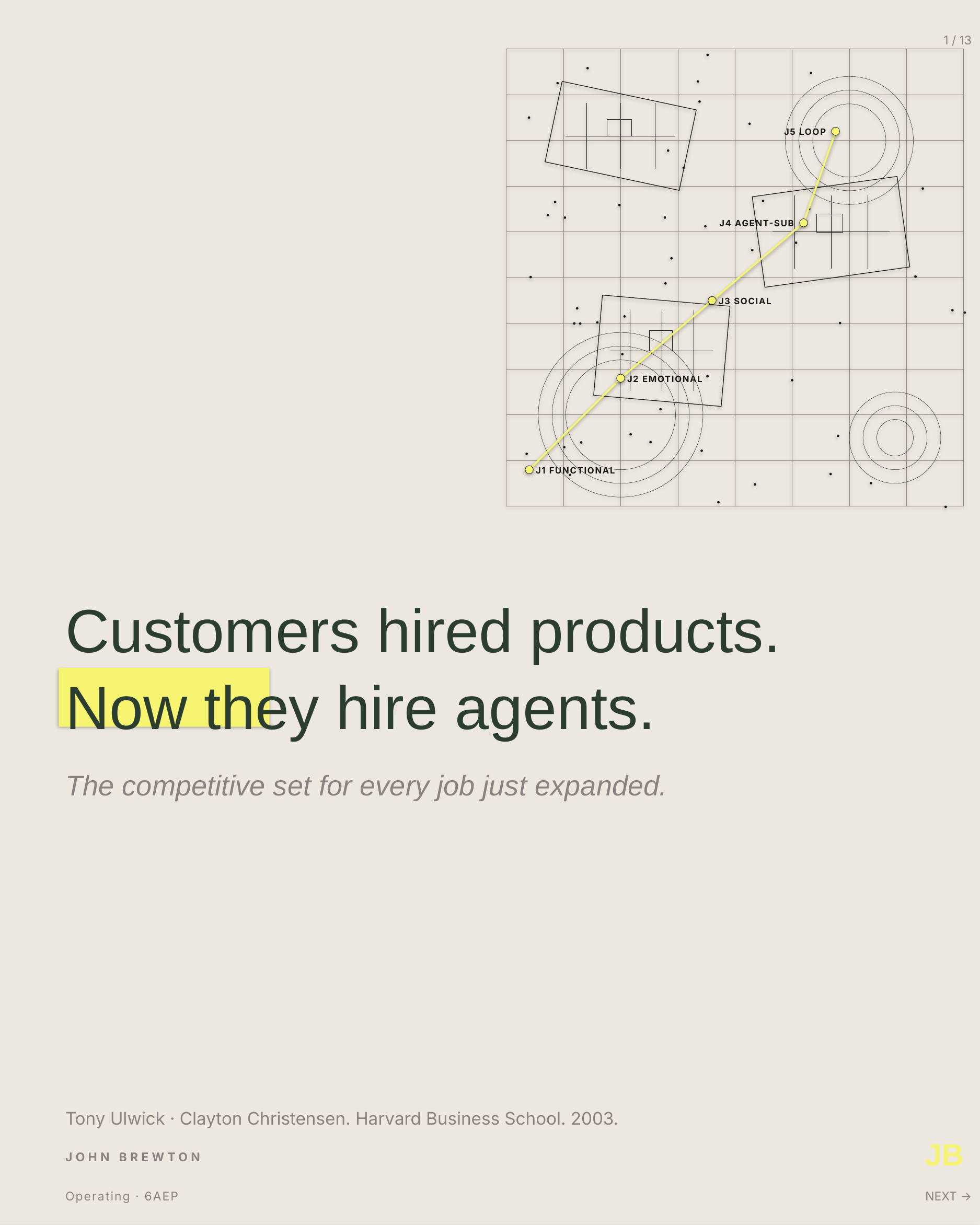

1 / 13

J5 LOOP

J4 AGENT-SUB

J3 SOCIAL

J2 EMOTIONAL

J1 FUNCTIONAL

Customers hired products.
Now they hire agents.

The competitive set for every job just expanded.
Tony Ulwick · Clayton Christensen. Harvard Business School. 2003.
JB
JOHN BREWTON
Operating · 6AEP
NEXT →